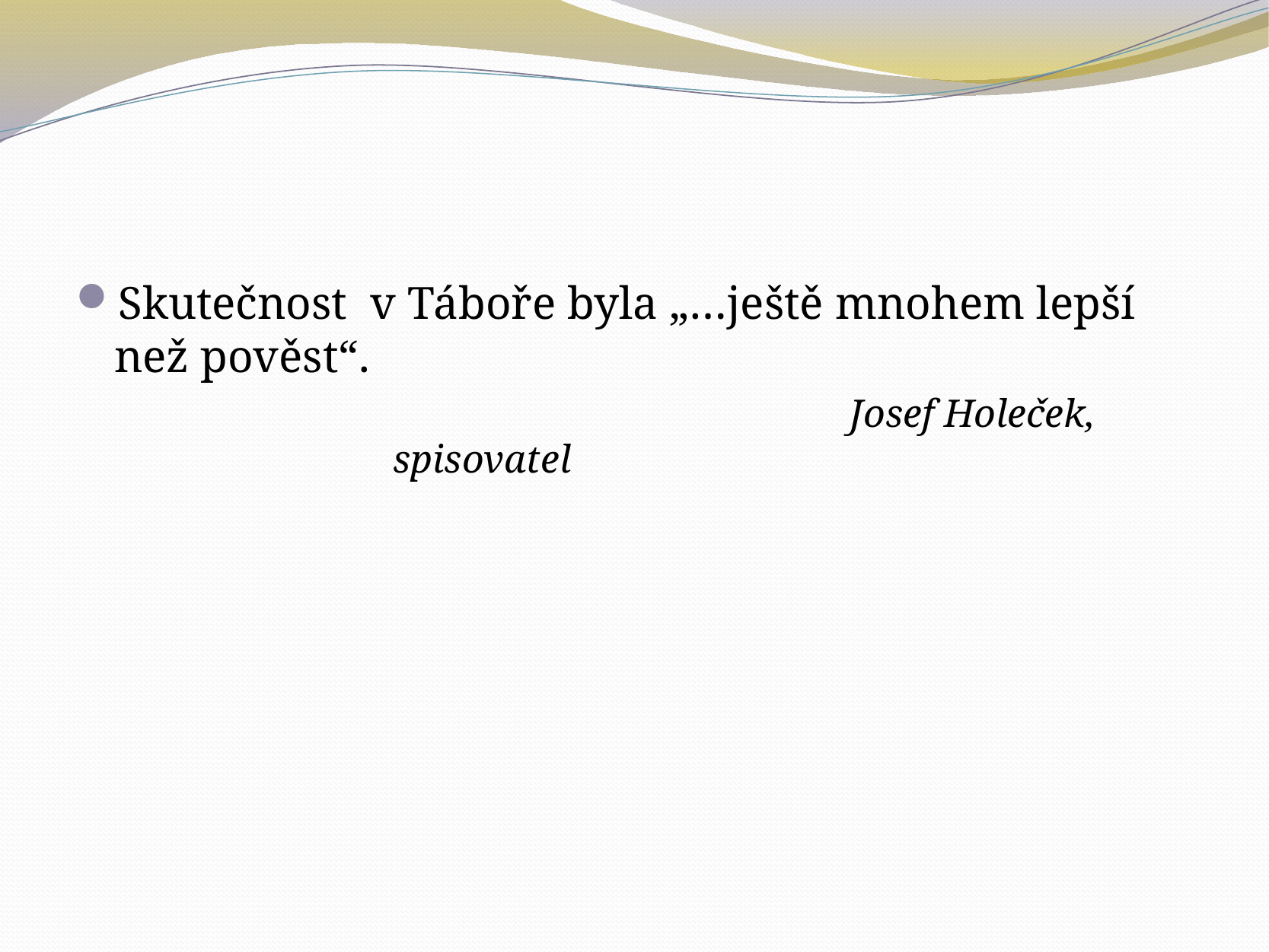

#
Skutečnost  v Táboře byla „…ještě mnohem lepší než pověst“.
				Josef Holeček, spisovatel